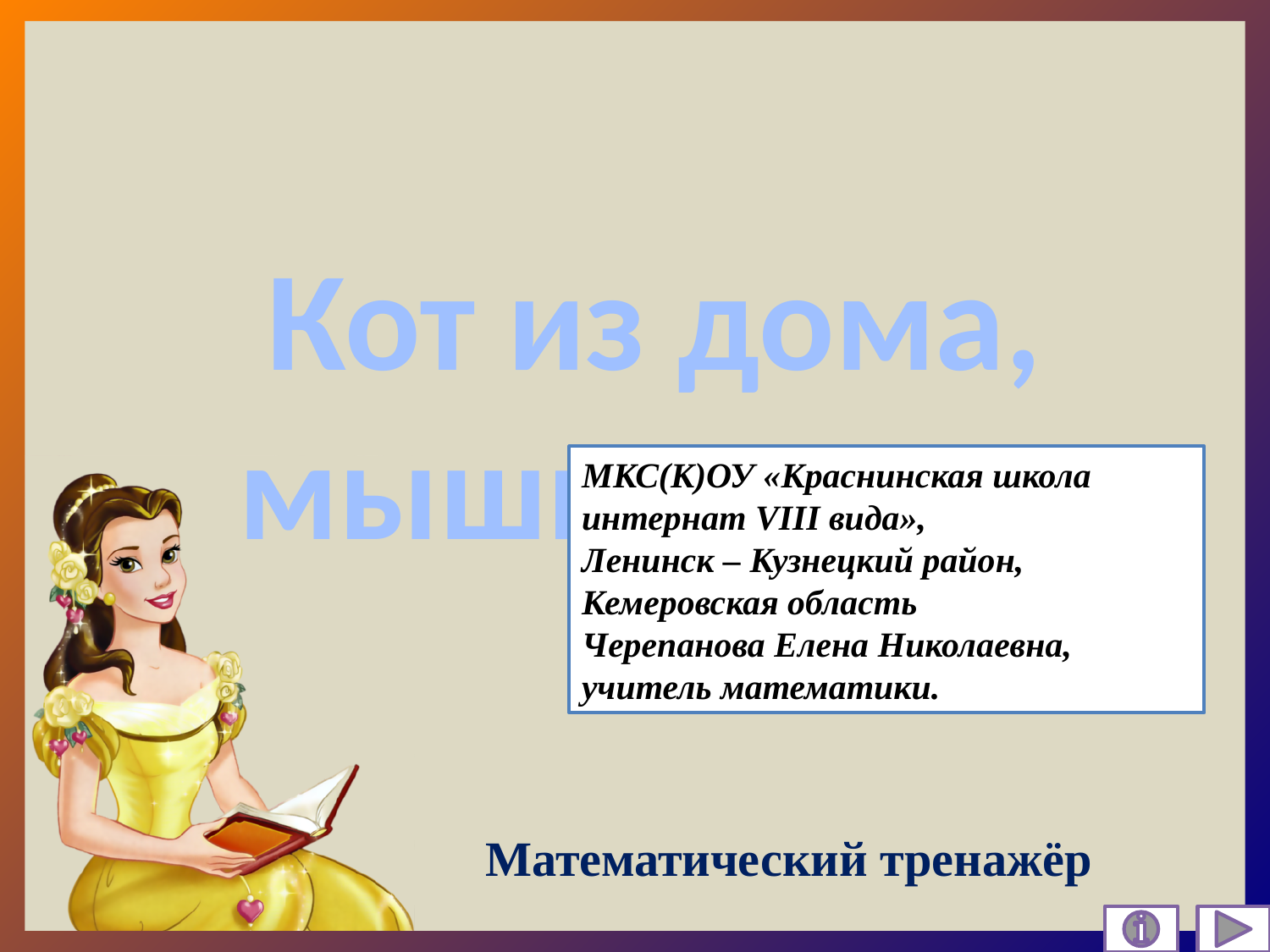

# Кот из дома, мыши в пляс
МКС(К)ОУ «Краснинская школа интернат VIII вида»,
Ленинск – Кузнецкий район,
Кемеровская область
Черепанова Елена Николаевна,
учитель математики.
Математический тренажёр